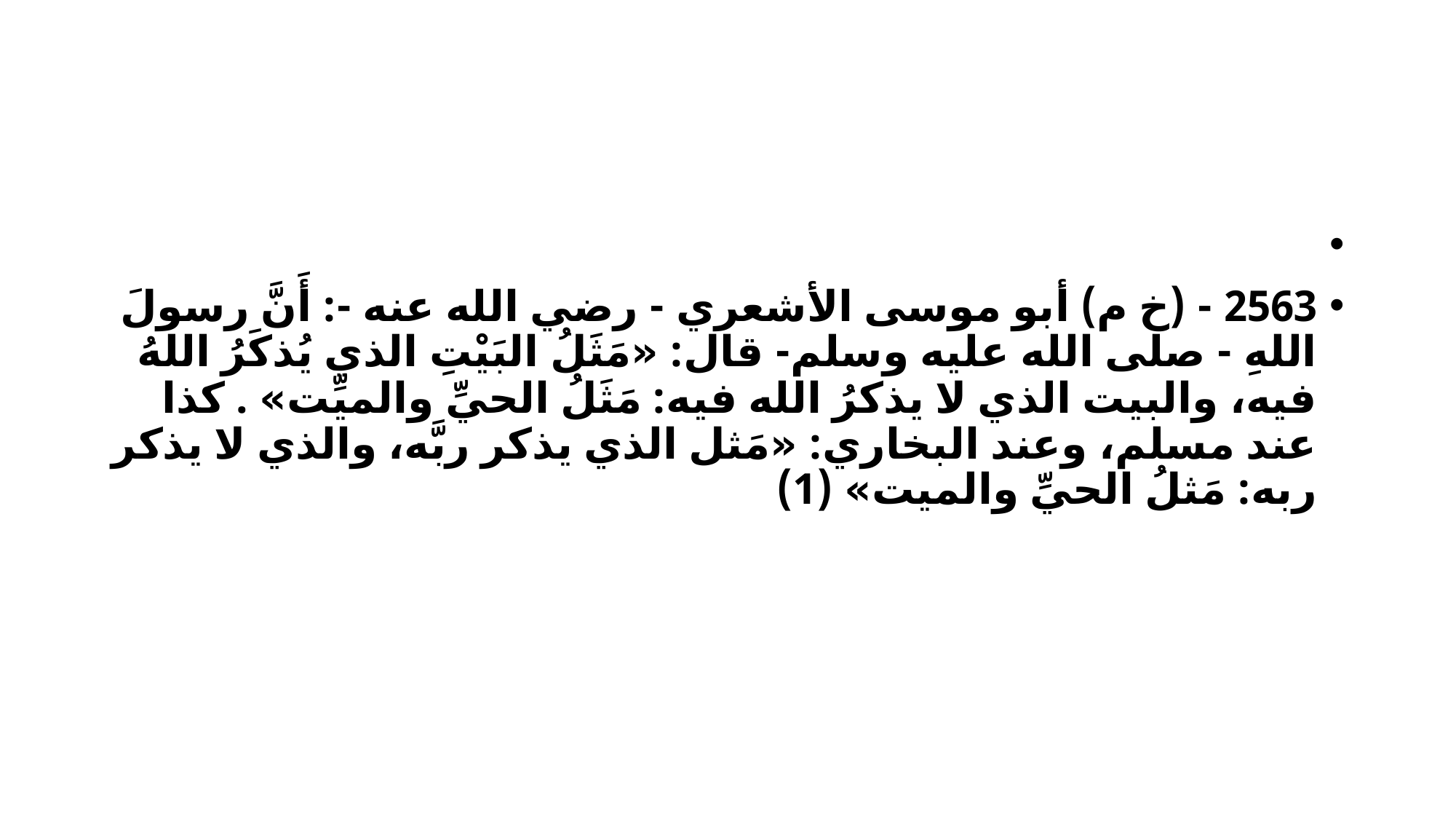

#

2563 - (خ م) أبو موسى الأشعري - رضي الله عنه -: أَنَّ رسولَ اللهِ - صلى الله عليه وسلم- قال: «مَثَلُ البَيْتِ الذي يُذكَرُ اللهُ فيه، والبيت الذي لا يذكرُ الله فيه: مَثَلُ الحيِّ والميِّت» . كذا عند مسلم، وعند البخاري: «مَثل الذي يذكر ربَّه، والذي لا يذكر ربه: مَثلُ الحيِّ والميت» (1)